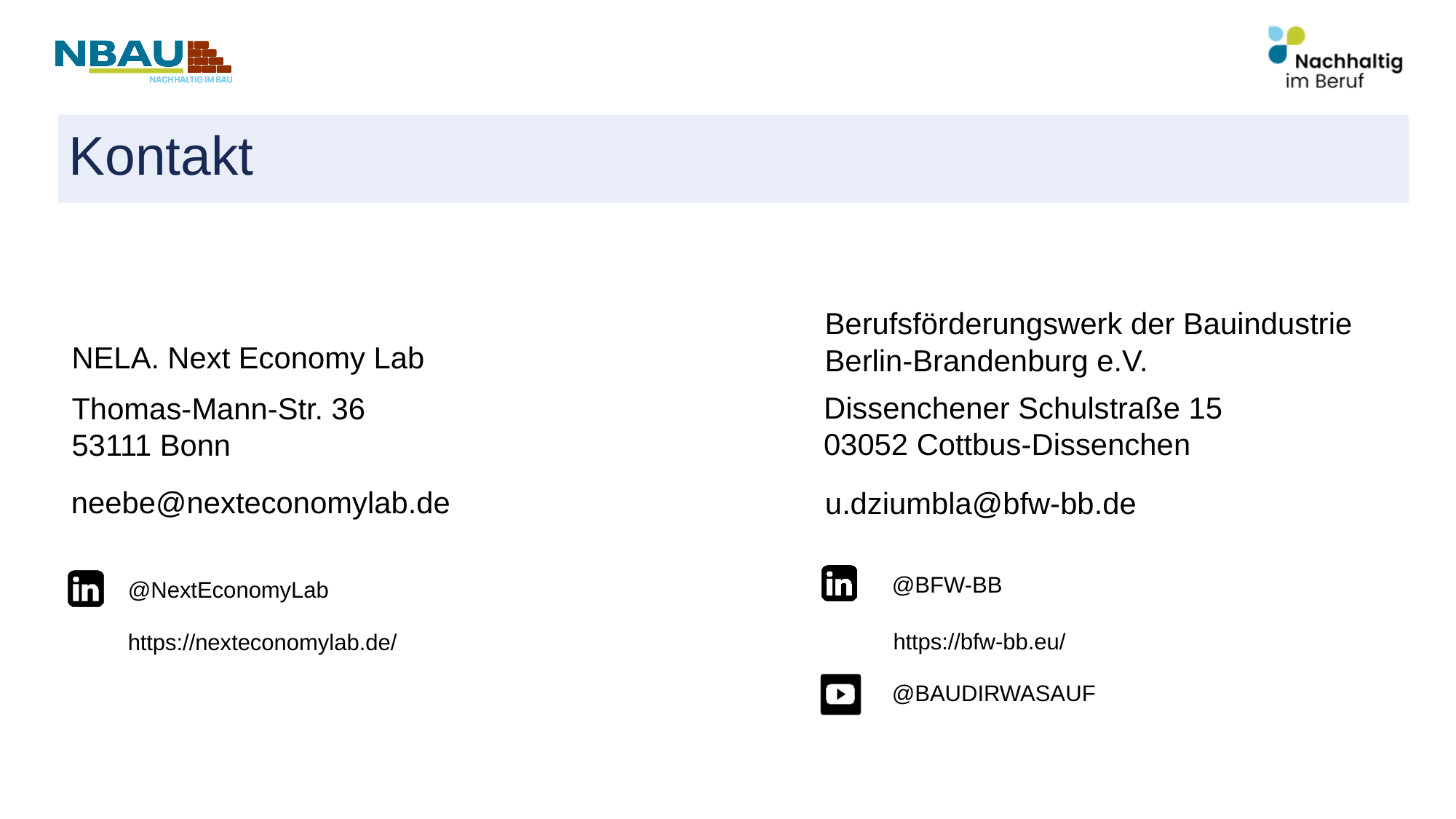

neebe@nexteconomylab.de
u.dziumbla@bfw-bb.de
@BFW-BB

@NextEconomyLab

https://bfw-bb.eu/

https://nexteconomylab.de/

@BAUDIRWASAUF